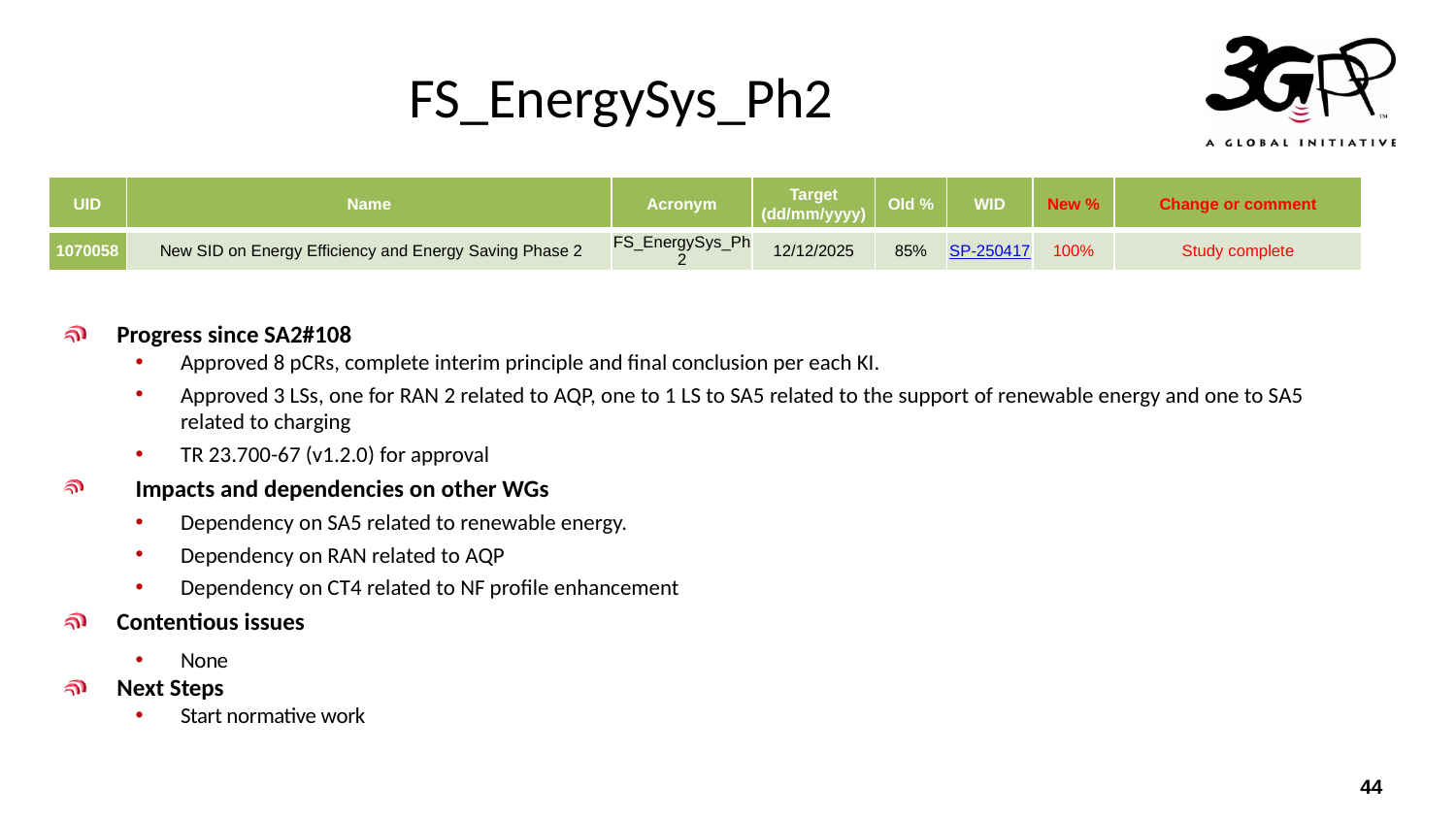

# FS_EnergySys_Ph2
| UID | Name | Acronym | Target (dd/mm/yyyy) | Old % | WID | New % | Change or comment |
| --- | --- | --- | --- | --- | --- | --- | --- |
| 1070058 | New SID on Energy Efficiency and Energy Saving Phase 2 | FS\_EnergySys\_Ph2 | 12/12/2025 | 85% | SP-250417 | 100% | Study complete |
Progress since SA2#108
Approved 8 pCRs, complete interim principle and final conclusion per each KI.
Approved 3 LSs, one for RAN 2 related to AQP, one to 1 LS to SA5 related to the support of renewable energy and one to SA5 related to charging
TR 23.700-67 (v1.2.0) for approval
Impacts and dependencies on other WGs
Dependency on SA5 related to renewable energy.
Dependency on RAN related to AQP
Dependency on CT4 related to NF profile enhancement
Contentious issues
None
Next Steps
Start normative work